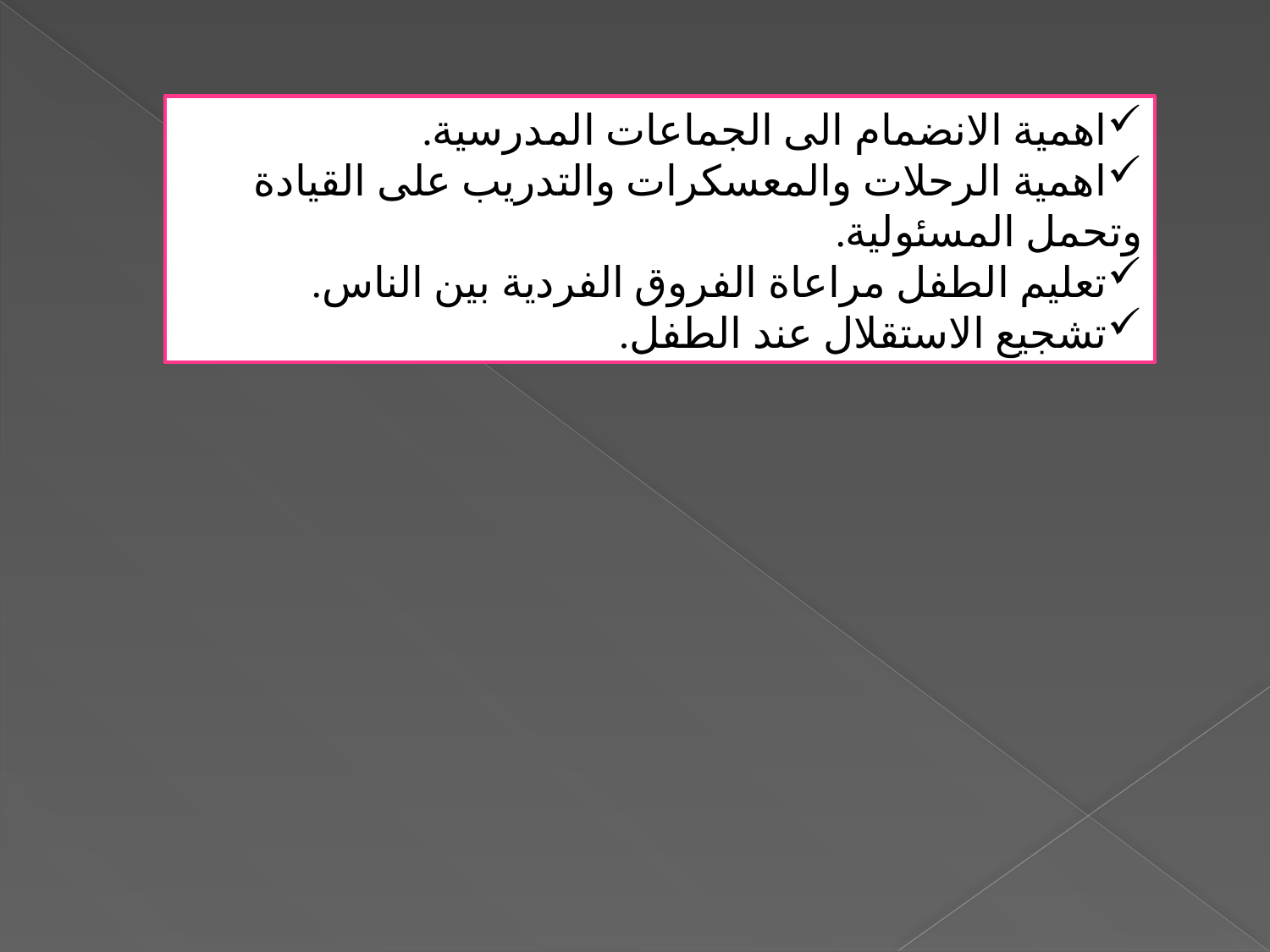

اهمية الانضمام الى الجماعات المدرسية.
اهمية الرحلات والمعسكرات والتدريب على القيادة وتحمل المسئولية.
تعليم الطفل مراعاة الفروق الفردية بين الناس.
تشجيع الاستقلال عند الطفل.